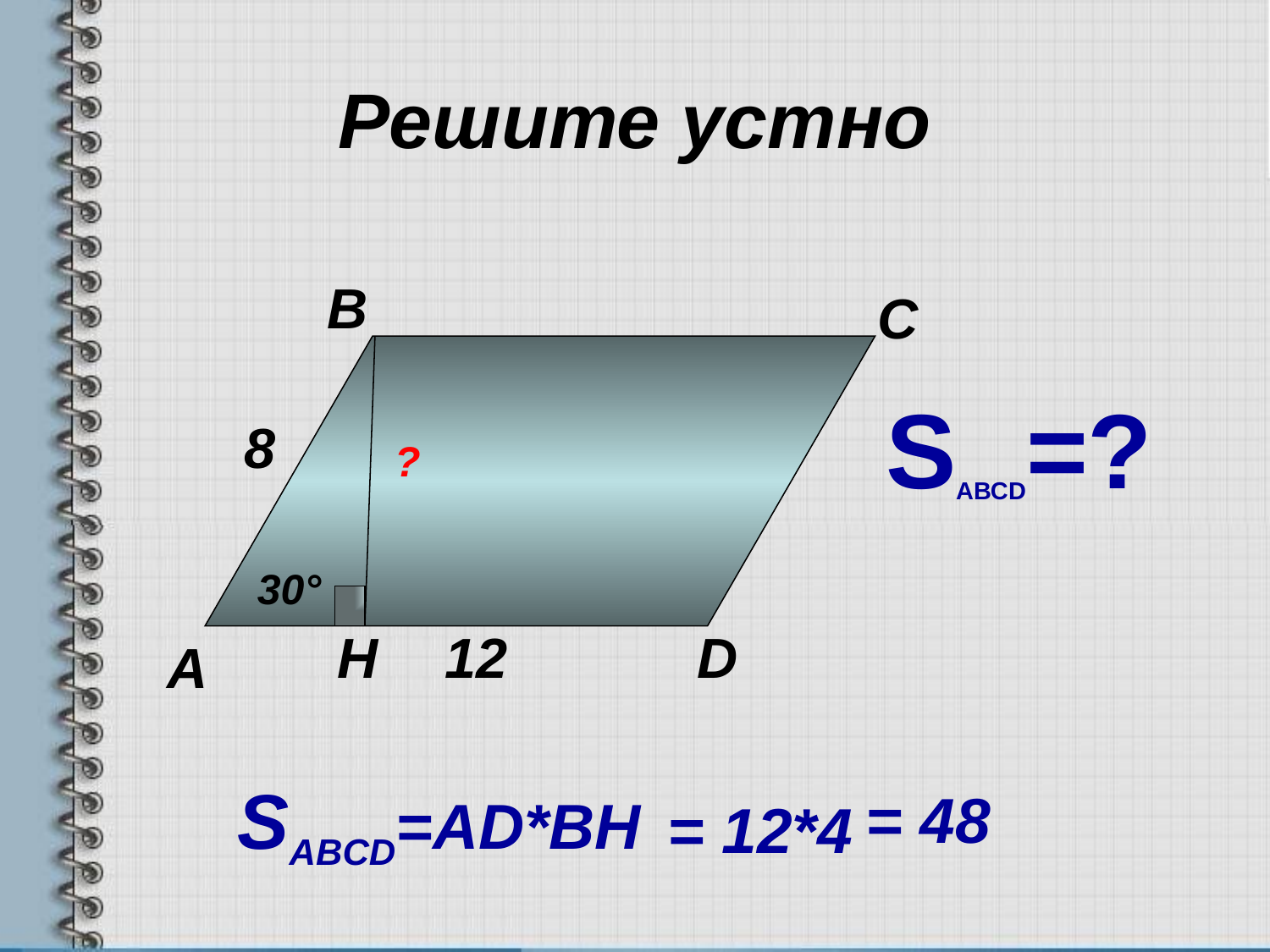

# Решите устно
B
C

SАВСD=?
8
?
30°

H
12
D
A
SABCD=AD*BH
= 48
= 12*4